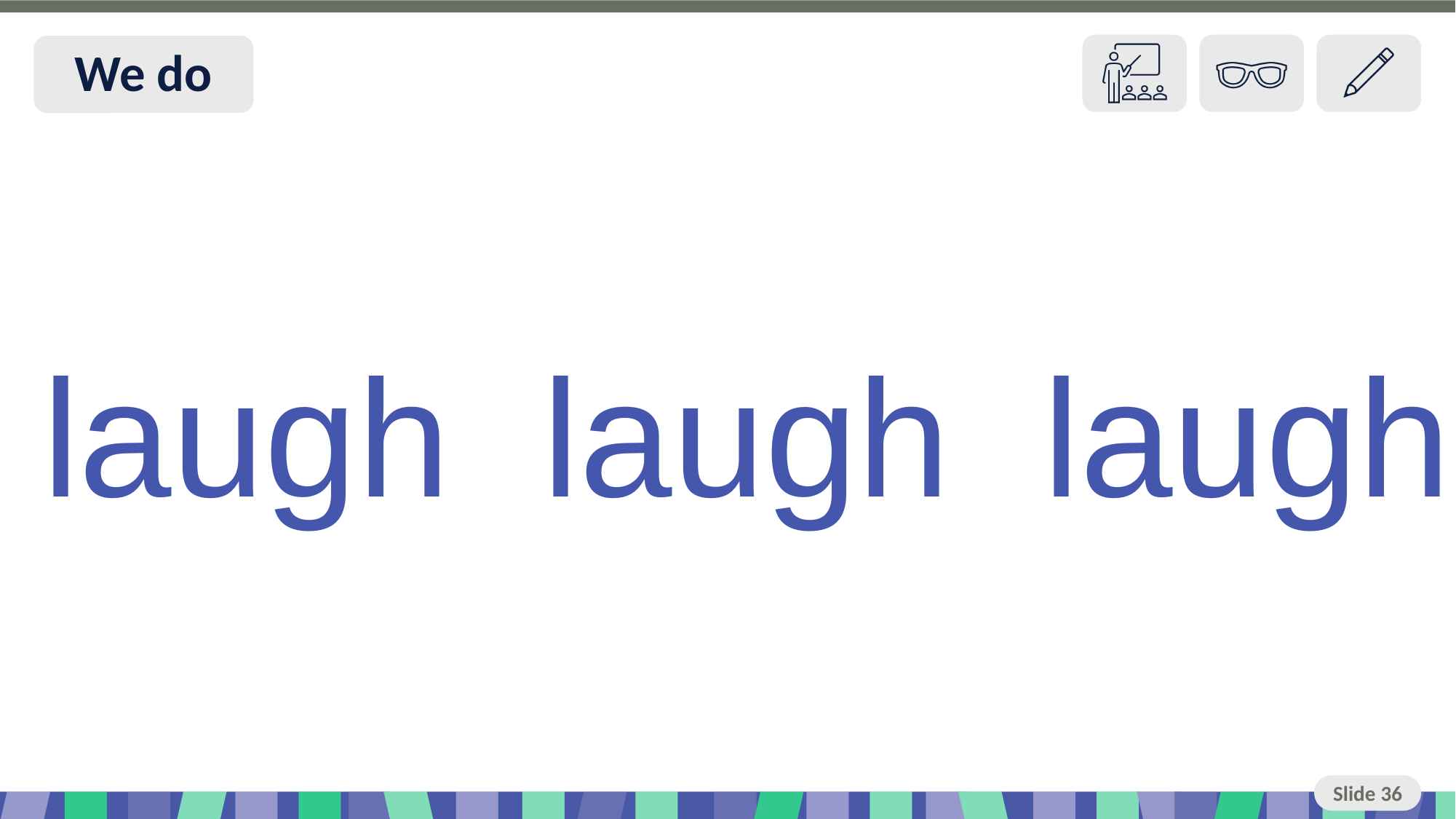

Slide 36 We do
laugh  laugh  laugh